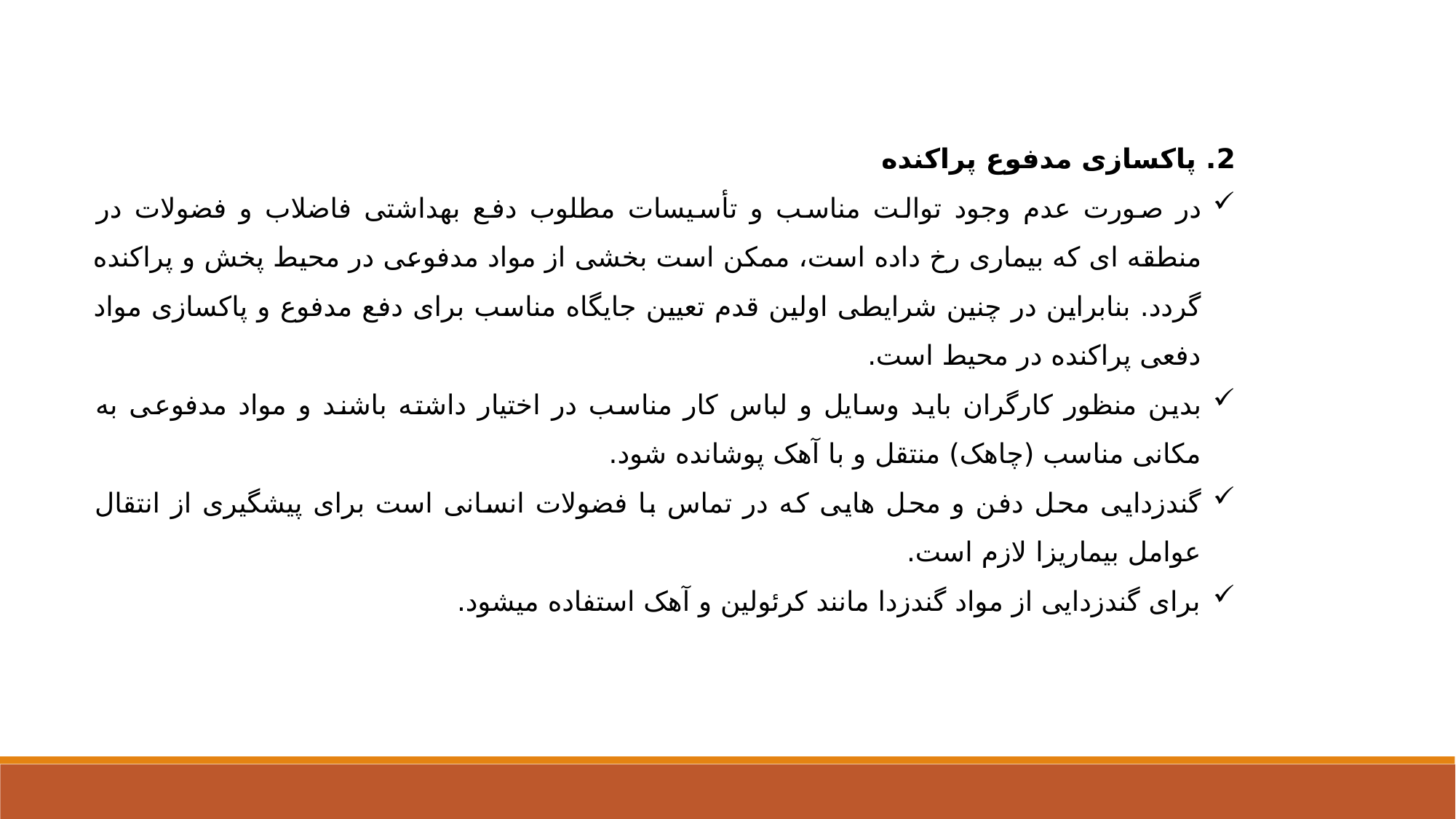

2. پاکسازی مدفوع پراکنده
در صورت عدم وجود توالت مناسب و تأسیسات مطلوب دفع بهداشتی فاضلاب و فضولات در منطقه ای که بیماری رخ داده است، ممکن است بخشی از مواد مدفوعی در محیط پخش و پراکنده گردد. بنابراین در چنین شرایطی اولین قدم تعیین جایگاه مناسب برای دفع مدفوع و پاکسازی مواد دفعی پراکنده در محیط است.
بدین منظور کارگران باید وسایل و لباس کار مناسب در اختیار داشته باشند و مواد مدفوعی به مکانی مناسب (چاهک) منتقل و با آهک پوشانده شود.
گندزدایی محل دفن و محل هایی که در تماس با فضولات انسانی است برای پیشگیری از انتقال عوامل بیماریزا لازم است.
برای گندزدایی از مواد گندزدا مانند کرئولین و آهک استفاده میشود.